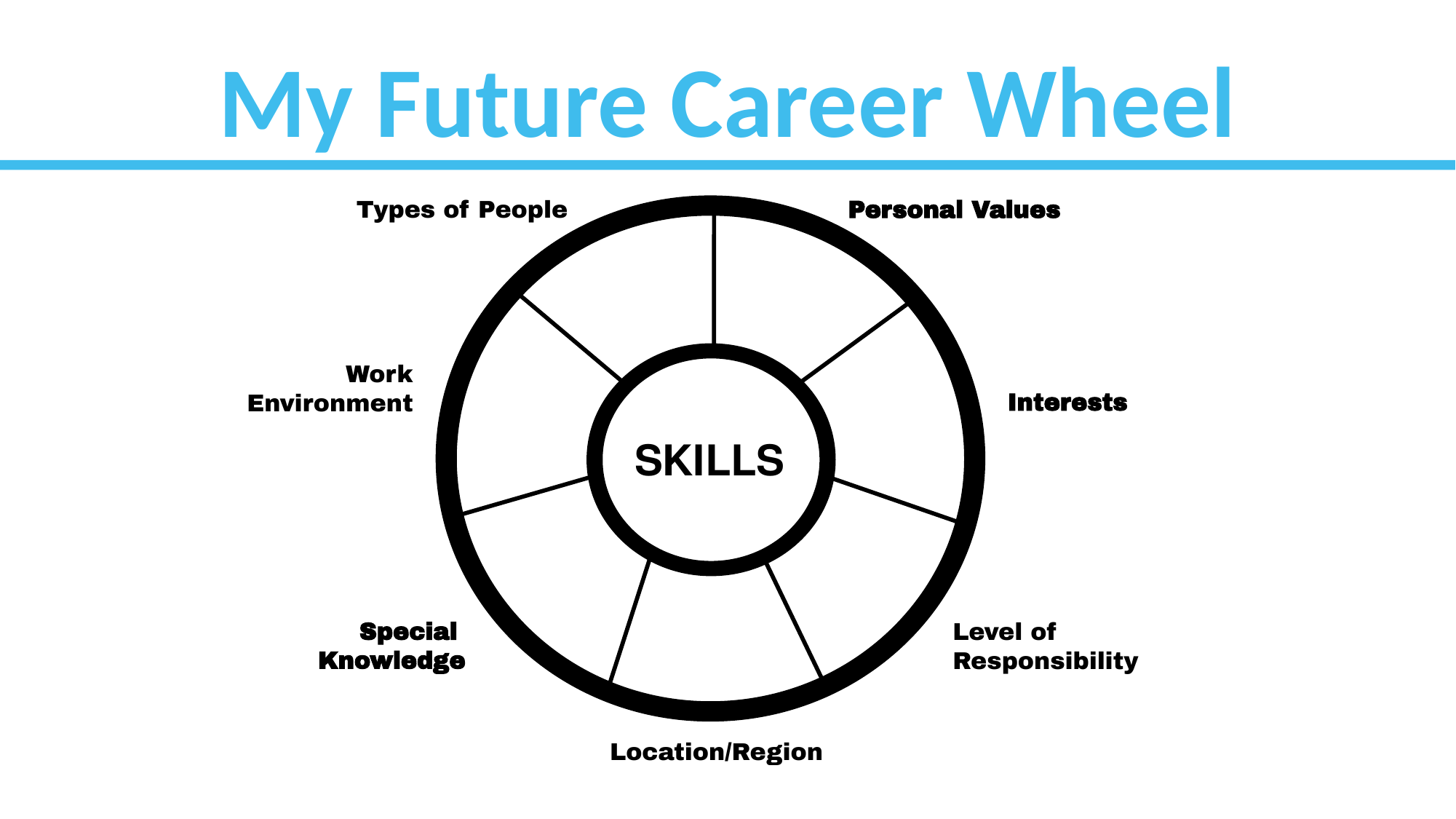

My Future Career Wheel

Types of People
Personal Values

Work Environment
   SKILLS
Special
Knowledge
Level of Responsibility
Location/Region
Interests